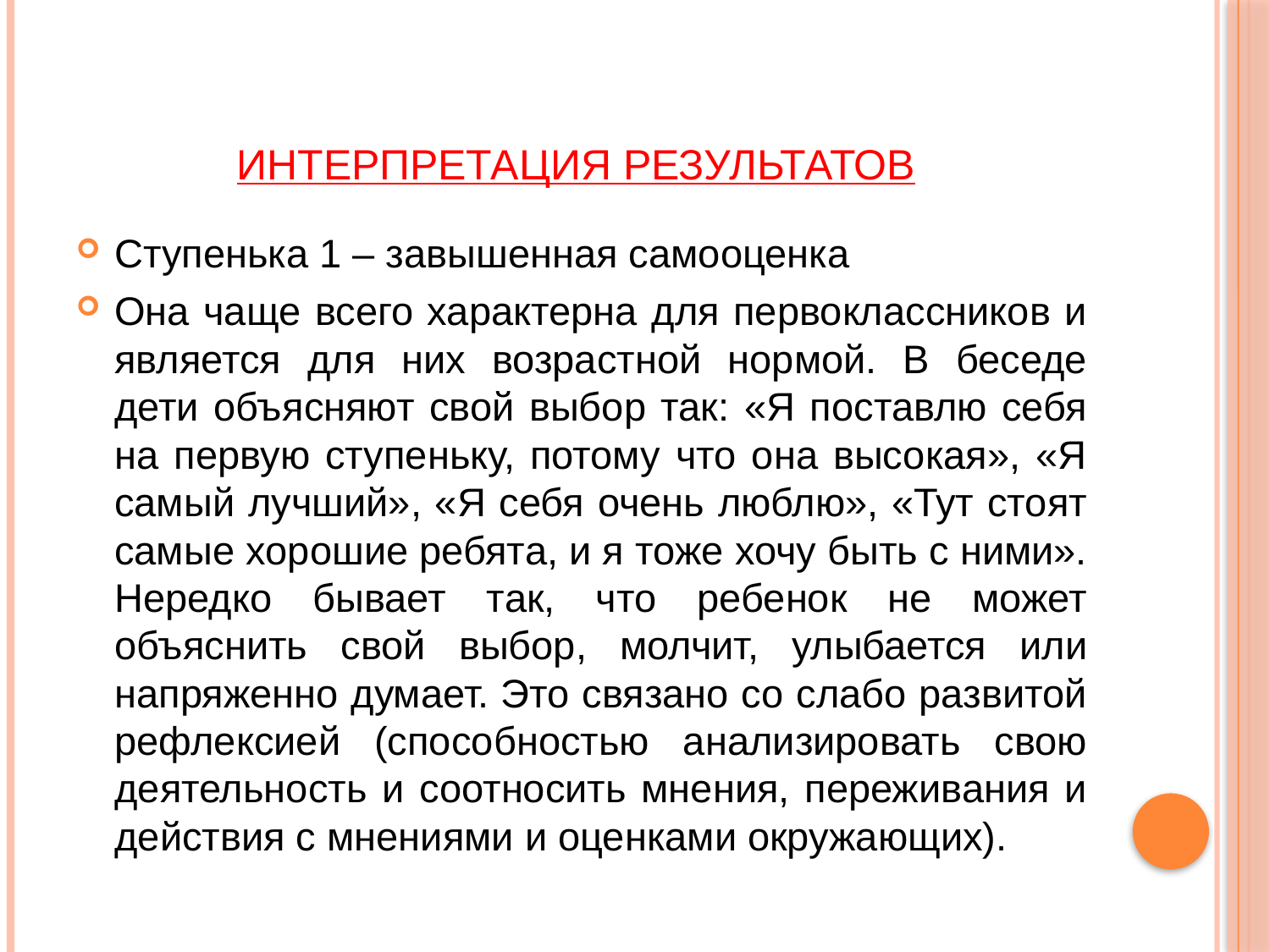

# Интерпретация результатов
Ступенька 1 – завышенная самооценка
Она чаще всего характерна для первоклассников и является для них возрастной нормой. В беседе дети объясняют свой выбор так: «Я поставлю себя на первую ступеньку, потому что она высокая», «Я самый лучший», «Я себя очень люблю», «Тут стоят самые хорошие ребята, и я тоже хочу быть с ними». Нередко бывает так, что ребенок не может объяснить свой выбор, молчит, улыбается или напряженно думает. Это связано со слабо развитой рефлексией (способностью анализировать свою деятельность и соотносить мнения, переживания и действия с мнениями и оценками окружающих).